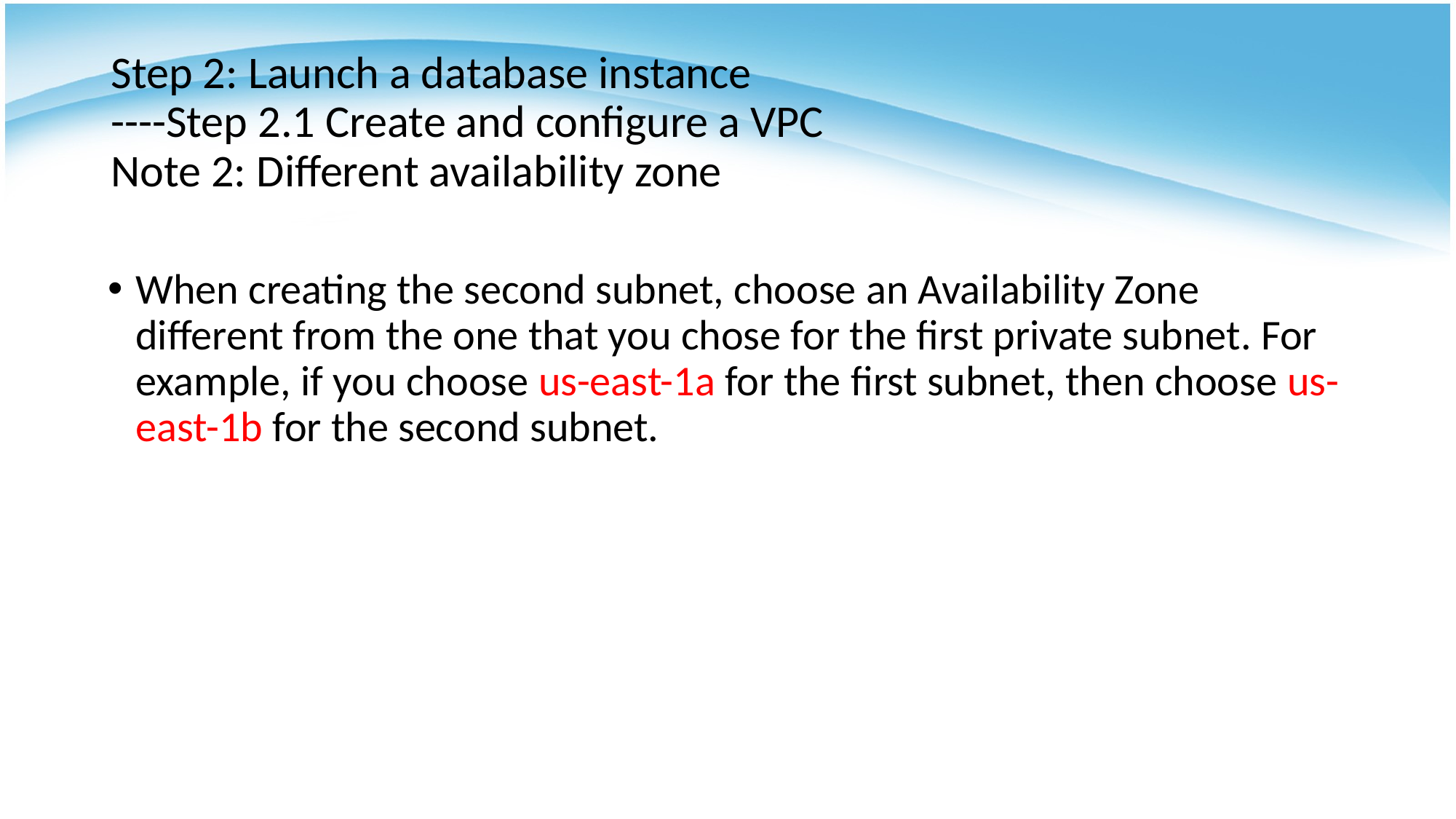

# Step 2: Launch a database instance ----Step 2.1 Create and configure a VPC Note 2: Different availability zone
When creating the second subnet, choose an Availability Zone different from the one that you chose for the first private subnet. For example, if you choose us-east-1a for the first subnet, then choose us-east-1b for the second subnet.